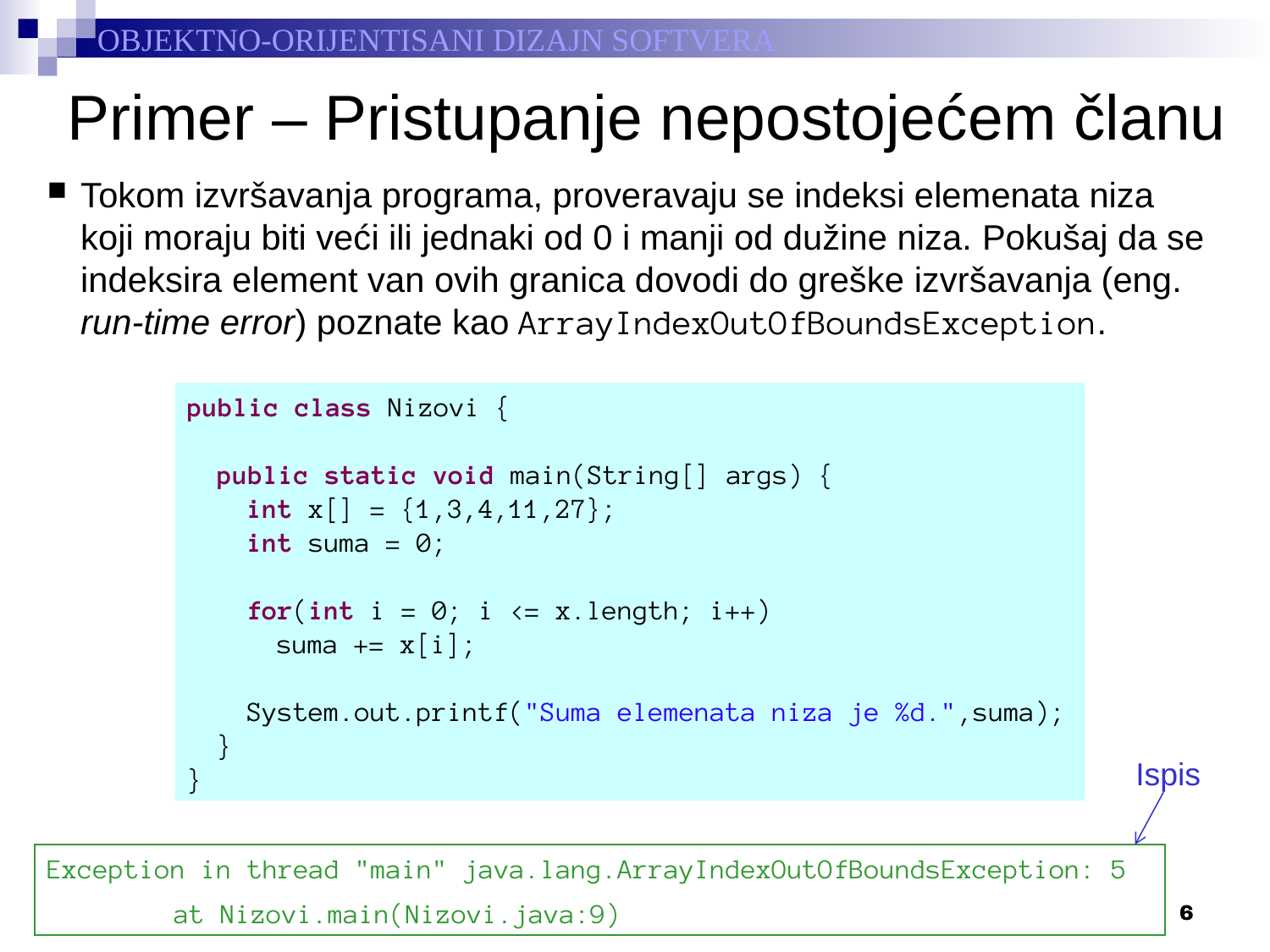

# Primer – Pristupanje nepostojećem članu
Tokom izvršavanja programa, proveravaju se indeksi elemenata niza koji moraju biti veći ili jednaki od 0 i manji od dužine niza. Pokušaj da se indeksira element van ovih granica dovodi do greške izvršavanja (eng. run-time error) poznate kao ArrayIndexOutOfBoundsException.
public class Nizovi {

	public static void main(String[] args) {
		int x[] = {1,3,4,11,27};
		int suma = 0;

		for(int i = 0; i <= x.length; i++)
			suma += x[i];

		System.out.printf("Suma elemenata niza je %d.",suma);
	}
}
Ispis
Exception in thread "main" java.lang.ArrayIndexOutOfBoundsException: 5
	at Nizovi.main(Nizovi.java:9)
6